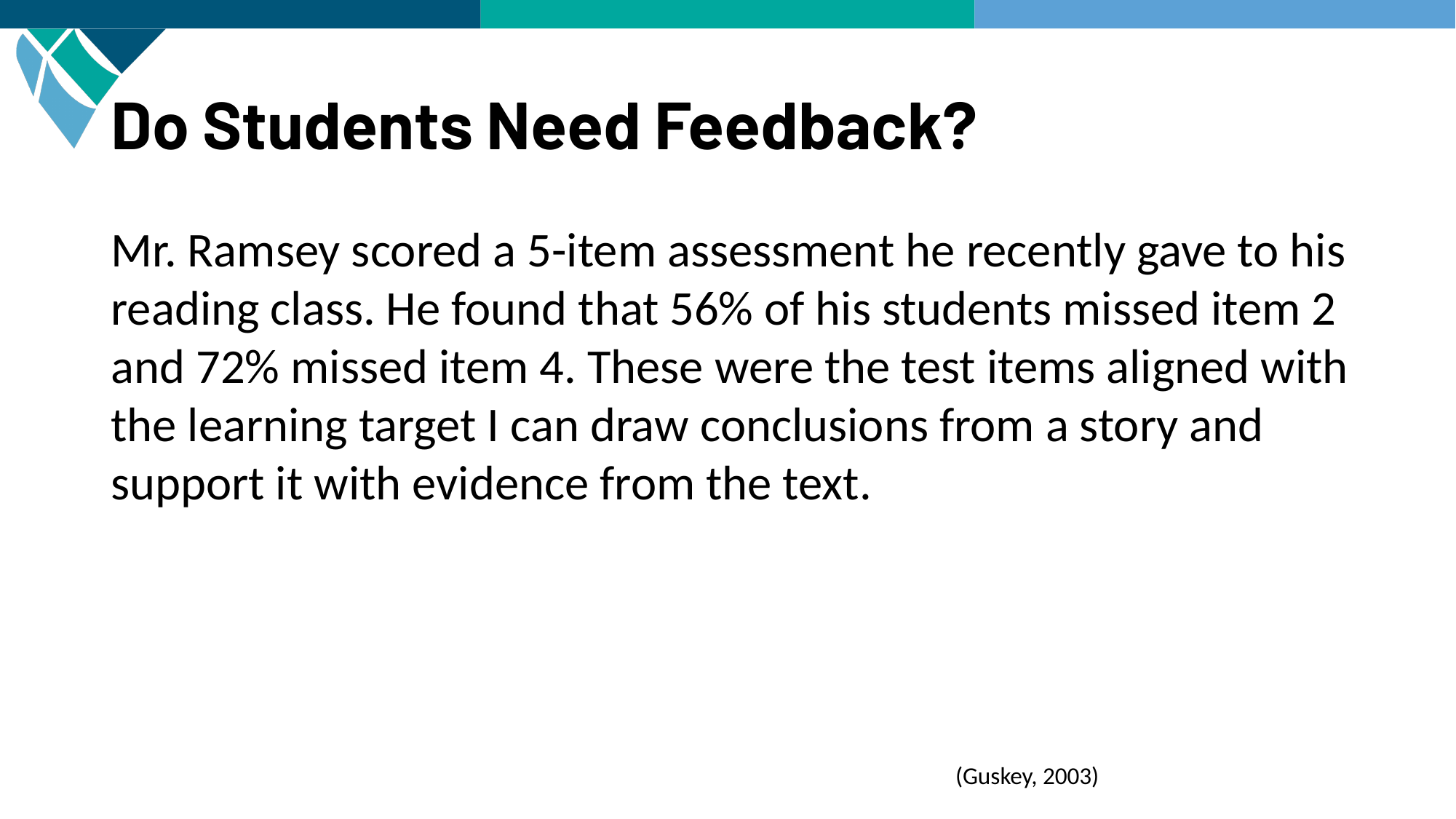

# Do Students Need Feedback?
Mr. Ramsey scored a 5-item assessment he recently gave to his reading class. He found that 56% of his students missed item 2 and 72% missed item 4. These were the test items aligned with the learning target I can draw conclusions from a story and support it with evidence from the text.
(Guskey, 2003)